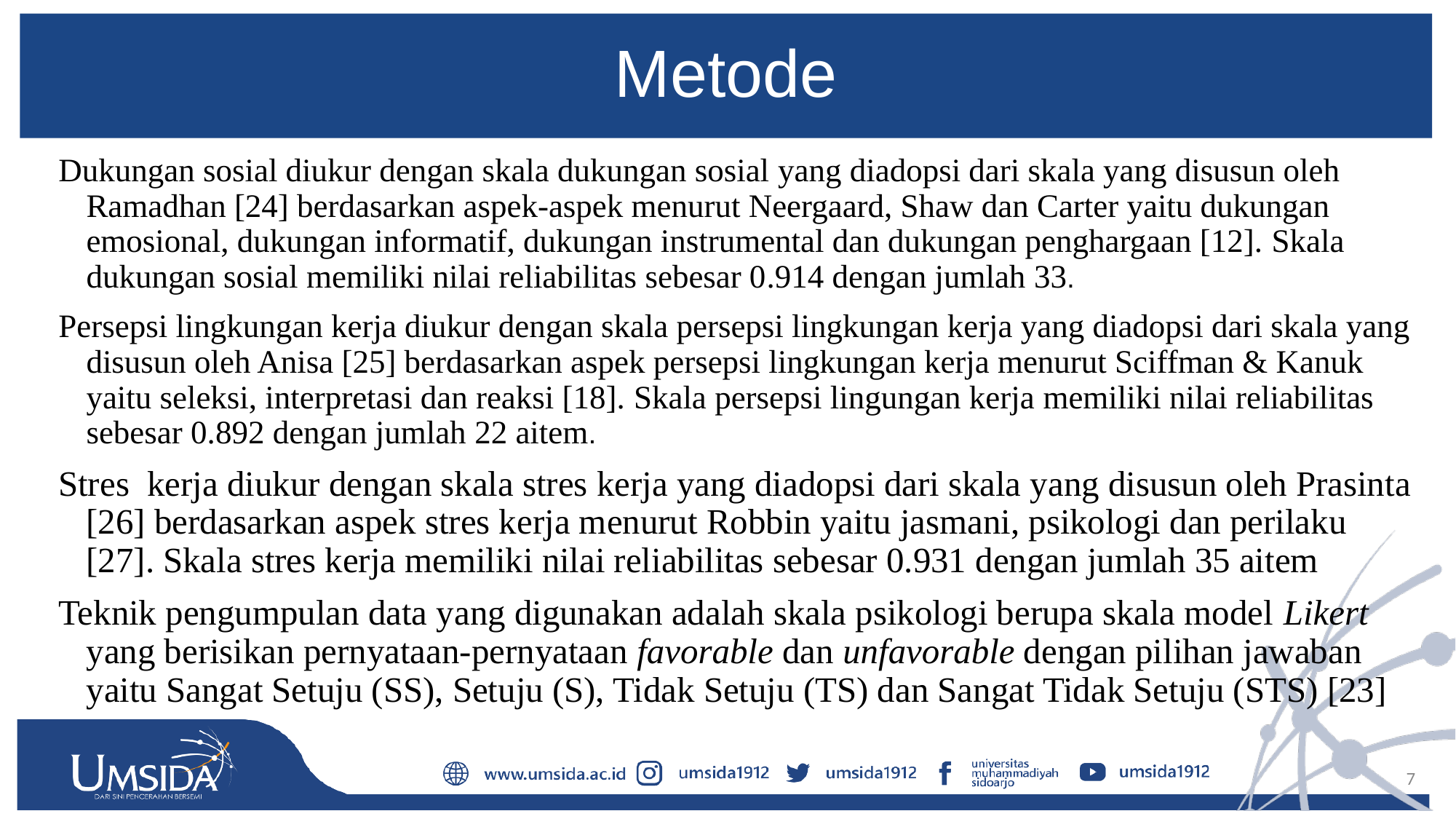

# Metode
Dukungan sosial diukur dengan skala dukungan sosial yang diadopsi dari skala yang disusun oleh Ramadhan [24] berdasarkan aspek-aspek menurut Neergaard, Shaw dan Carter yaitu dukungan  emosional, dukungan informatif, dukungan instrumental dan dukungan penghargaan [12]. Skala dukungan sosial memiliki nilai reliabilitas sebesar 0.914 dengan jumlah 33.
Persepsi lingkungan kerja diukur dengan skala persepsi lingkungan kerja yang diadopsi dari skala yang disusun oleh Anisa [25] berdasarkan aspek persepsi lingkungan kerja menurut Sciffman & Kanuk yaitu seleksi, interpretasi dan reaksi [18]. Skala persepsi lingungan kerja memiliki nilai reliabilitas sebesar 0.892 dengan jumlah 22 aitem.
Stres  kerja diukur dengan skala stres kerja yang diadopsi dari skala yang disusun oleh Prasinta [26] berdasarkan aspek stres kerja menurut Robbin yaitu jasmani, psikologi dan perilaku [27]. Skala stres kerja memiliki nilai reliabilitas sebesar 0.931 dengan jumlah 35 aitem
Teknik pengumpulan data yang digunakan adalah skala psikologi berupa skala model Likert yang berisikan pernyataan-pernyataan favorable dan unfavorable dengan pilihan jawaban yaitu Sangat Setuju (SS), Setuju (S), Tidak Setuju (TS) dan Sangat Tidak Setuju (STS) [23]